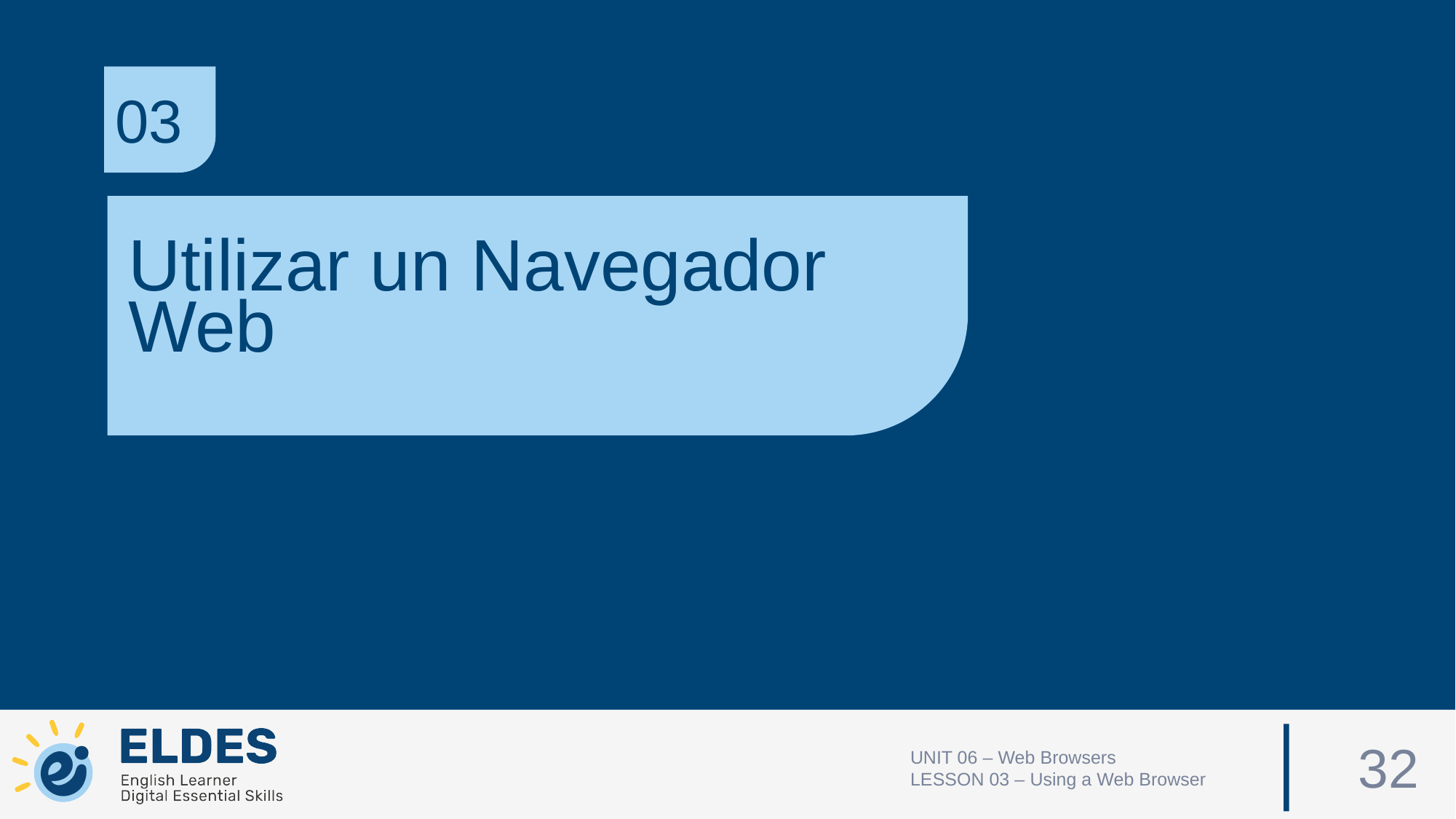

03
Utilizar un Navegador Web
32
UNIT 06 – Web Browsers
LESSON 03 – Using a Web Browser